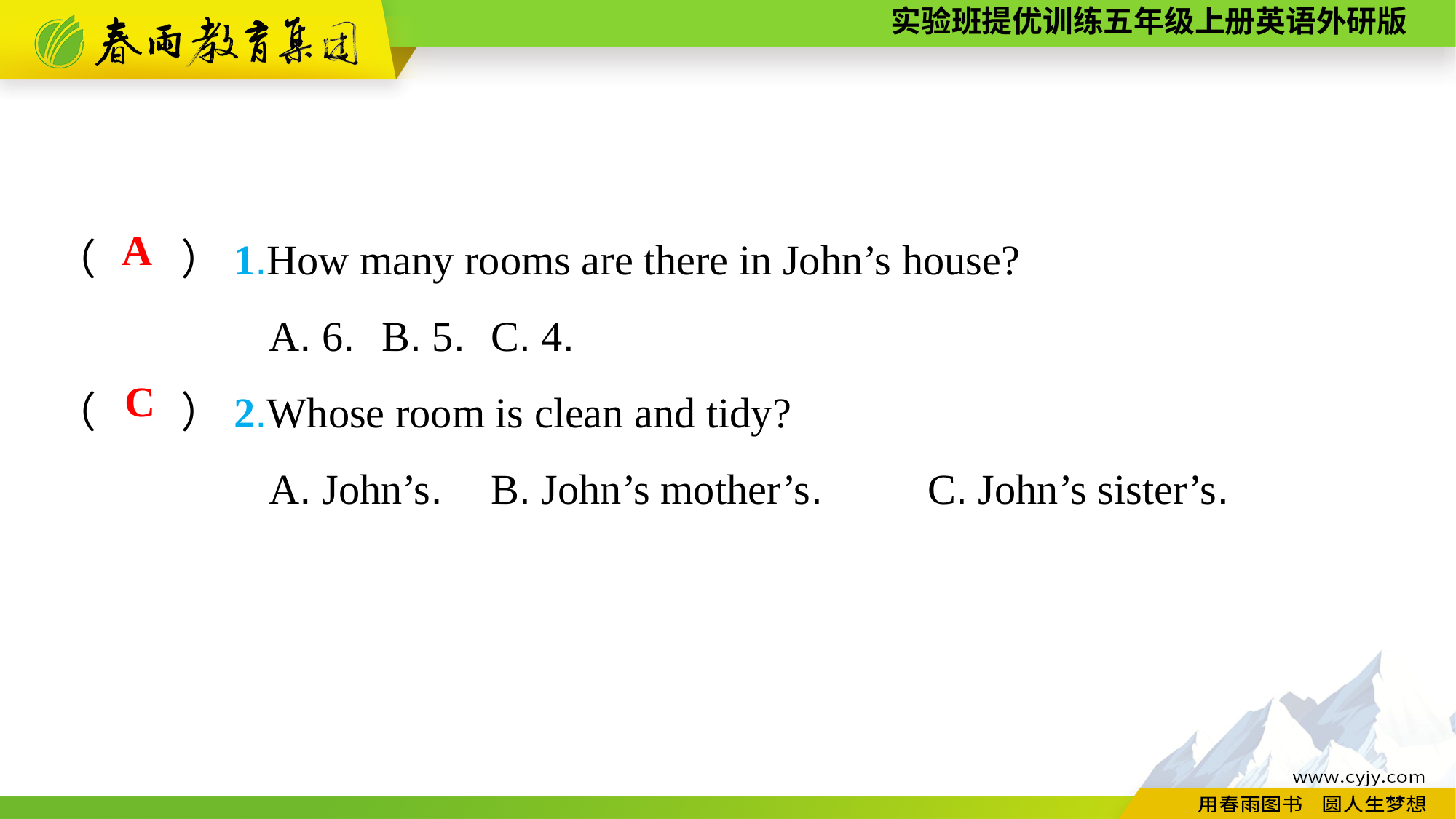

（　　）1.How many rooms are there in John’s house?
A. 6.	B. 5.	C. 4.
（　　）2.Whose room is clean and tidy?
A. John’s.	B. John’s mother’s.	C. John’s sister’s.
A
C